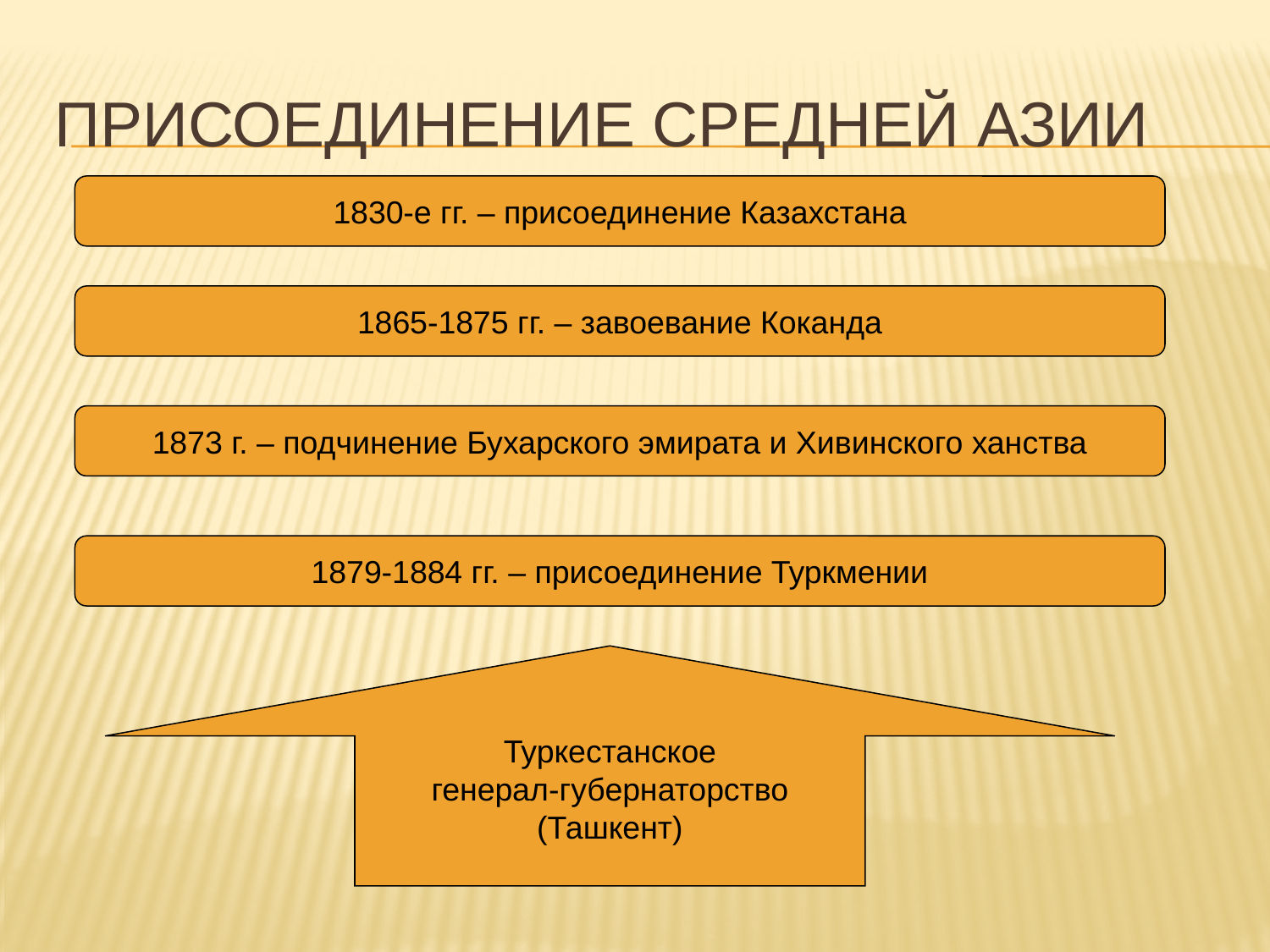

# Присоединение Средней Азии
1830-е гг. – присоединение Казахстана
1865-1875 гг. – завоевание Коканда
1873 г. – подчинение Бухарского эмирата и Хивинского ханства
1879-1884 гг. – присоединение Туркмении
Туркестанское
генерал-губернаторство
(Ташкент)